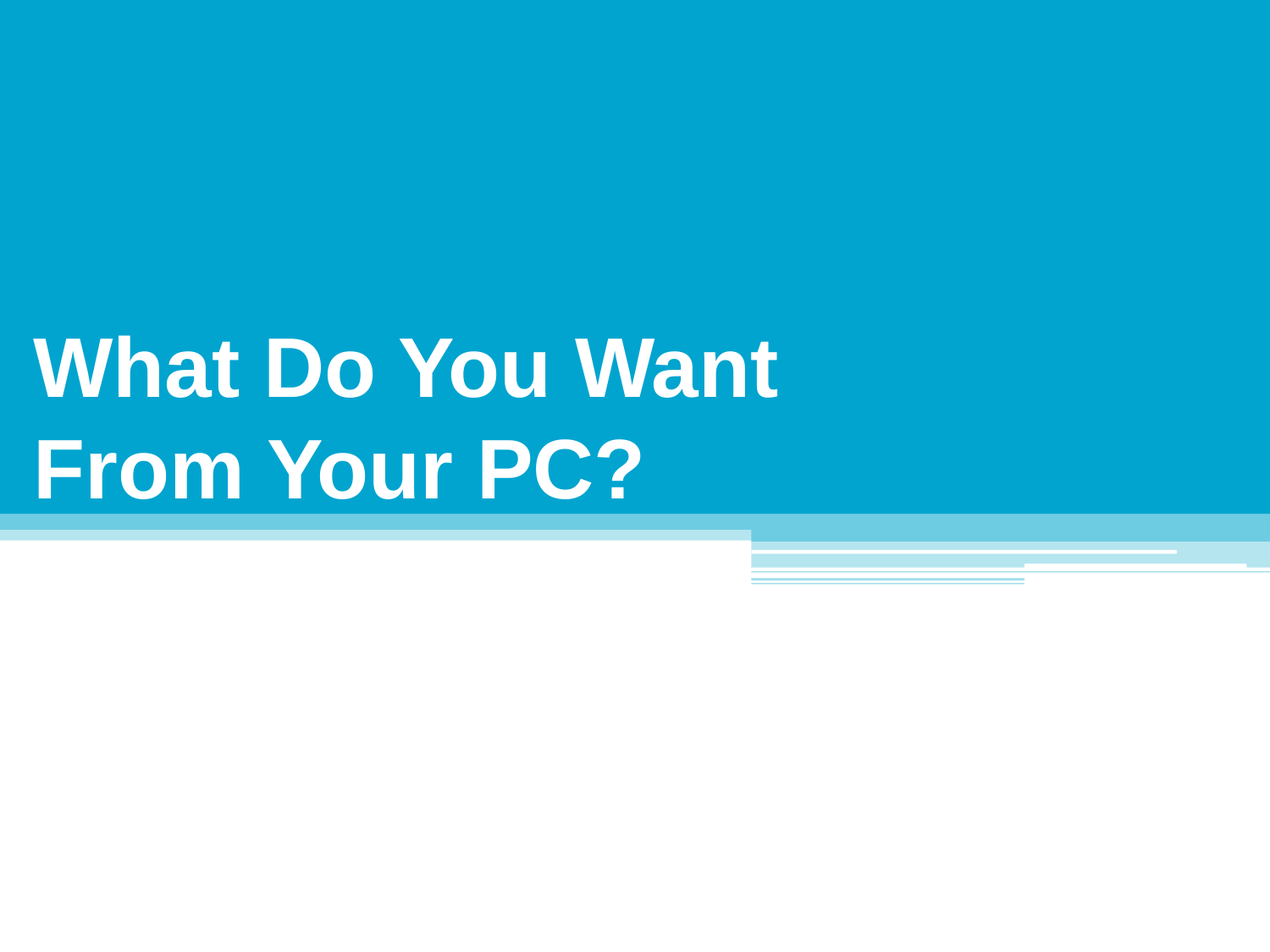

What Do You Want From Your PC?